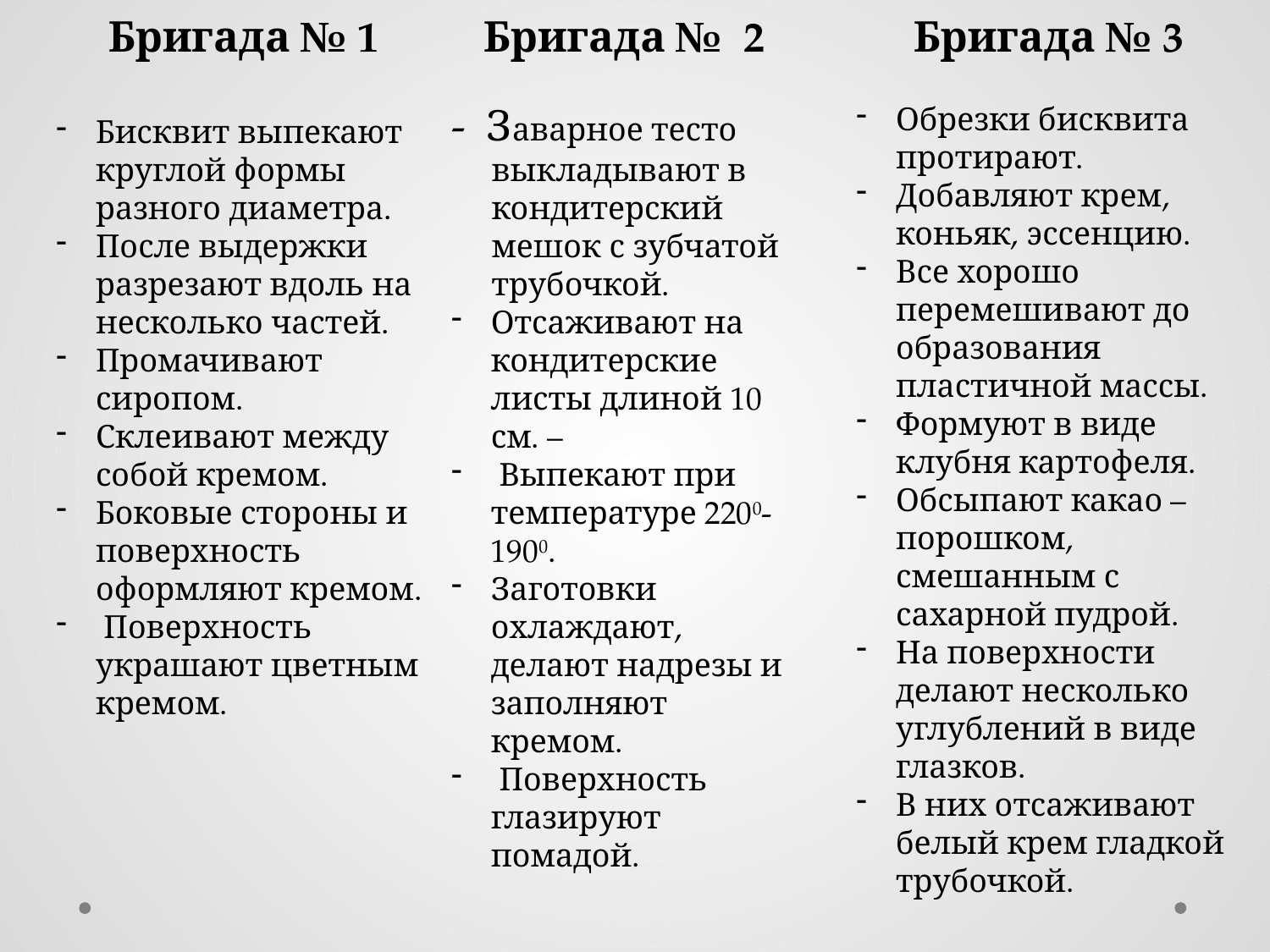

Бригада № 1

Бисквит выпекают круглой формы разного диаметра.
После выдержки разрезают вдоль на несколько частей.
Промачивают сиропом.
Склеивают между собой кремом.
Боковые стороны и поверхность оформляют кремом.
 Поверхность украшают цветным кремом.

Бригада №  2

-  Заварное тесто
     выкладывают в
     кондитерский
     мешок с зубчатой
     трубочкой.
Отсаживают на кондитерские листы длиной 10 см. –
 Выпекают при температуре 2200-1900.
Заготовки охлаждают, делают надрезы и заполняют кремом.
 Поверхность глазируют помадой.

Бригада № 3

Обрезки бисквита протирают.
Добавляют крем, коньяк, эссенцию.
Все хорошо перемешивают до образования пластичной массы.
Формуют в виде клубня картофеля.
Обсыпают какао – порошком, смешанным с сахарной пудрой.
На поверхности делают несколько углублений в виде глазков.
В них отсаживают белый крем гладкой трубочкой.